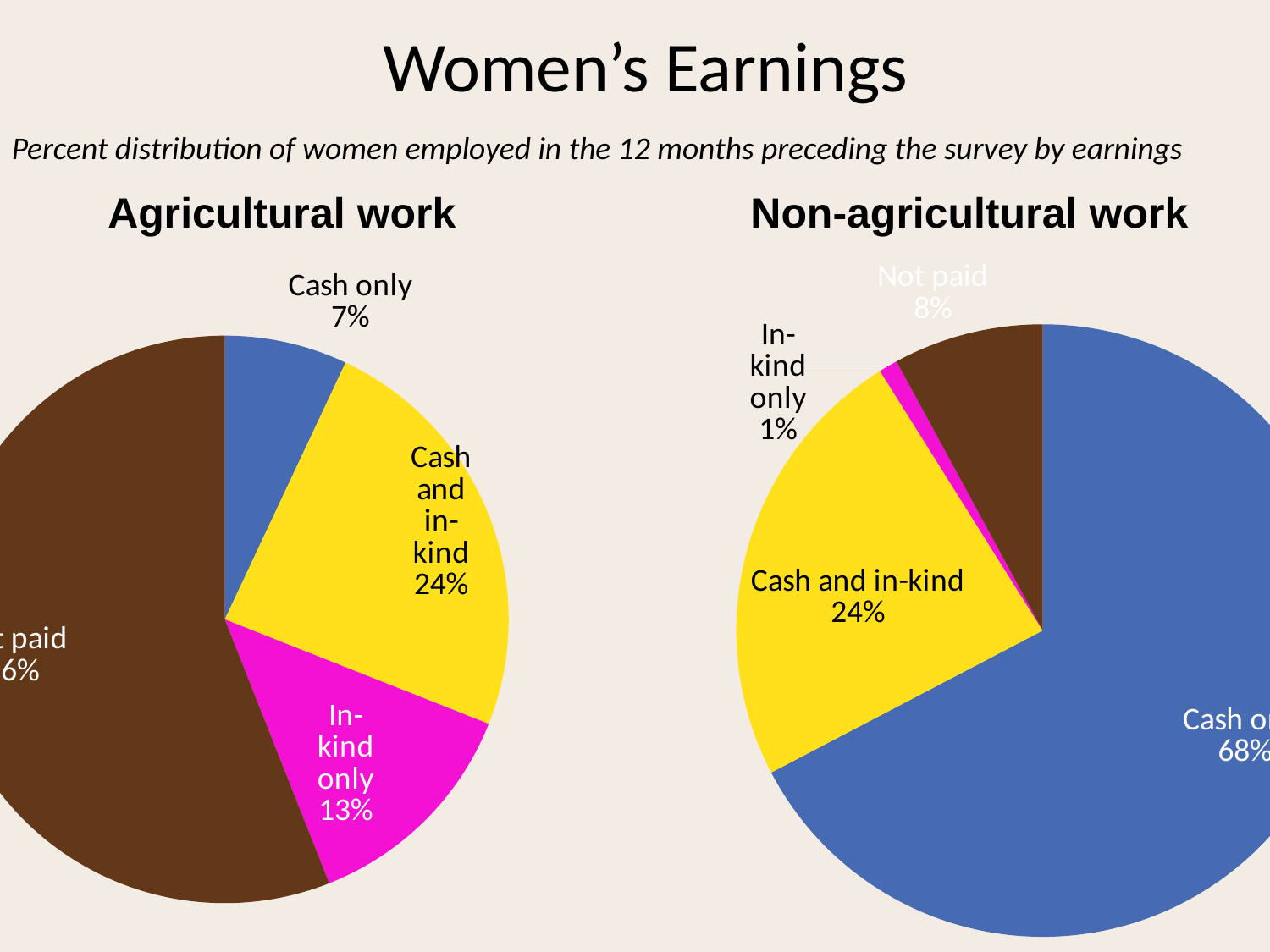

# Women’s Earnings
Percent distribution of women employed in the 12 months preceding the survey by earnings
Agricultural work
Non-agricultural work

### Chart

| Category | Sales |
|---|---|
| Cash only | 7.0 |
| Cash and in-kind | 24.0 |
| In-kind only | 13.0 |
| Not paid | 56.0 |

### Chart

| Category | Sales |
|---|---|
| Cash only | 68.0 |
| Cash and in-kind | 24.0 |
| In-kind only | 1.0 |
| Not paid | 8.0 |